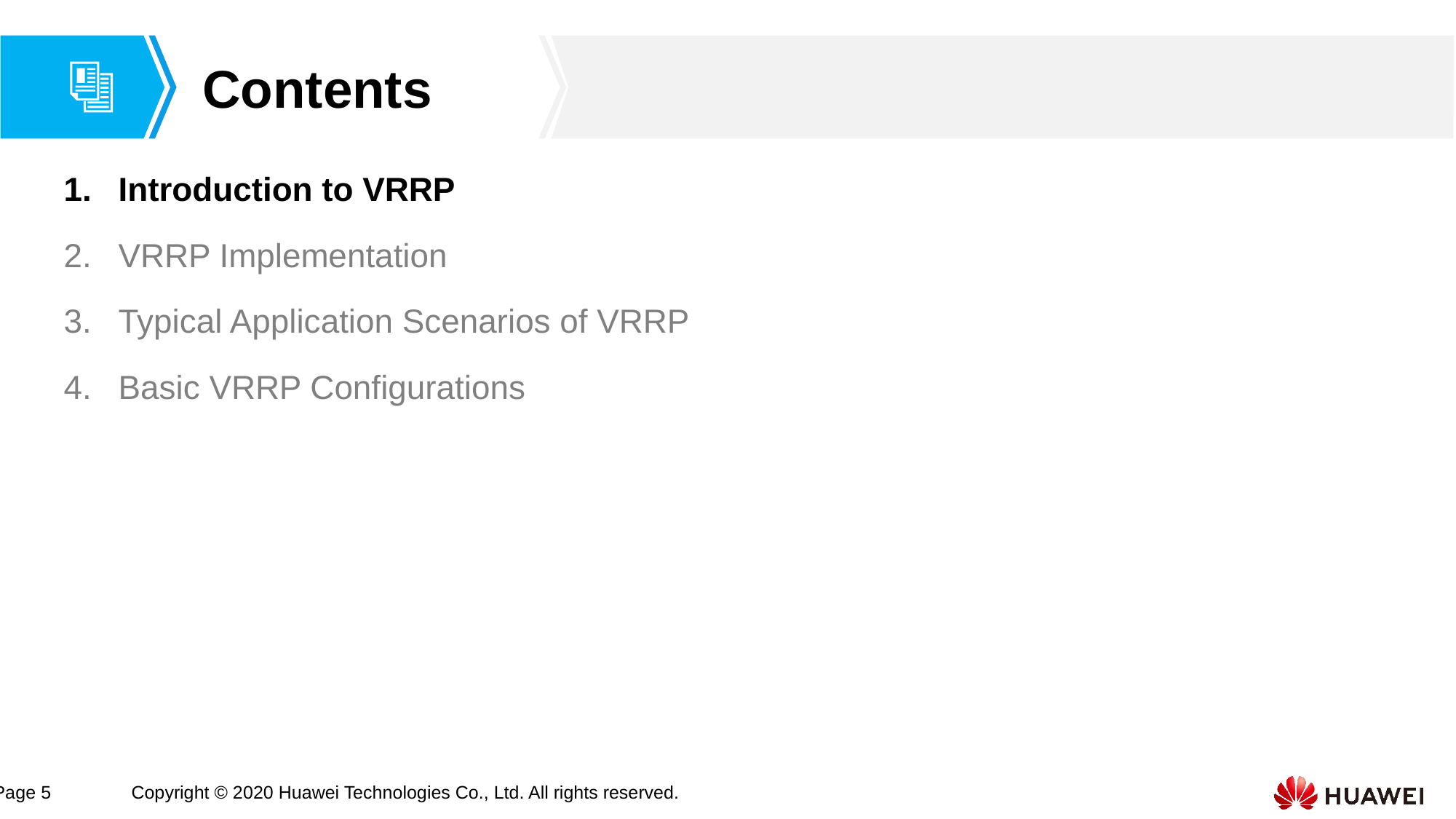

Introduction to VRRP
VRRP Implementation
Typical Application Scenarios of VRRP
Basic VRRP Configurations